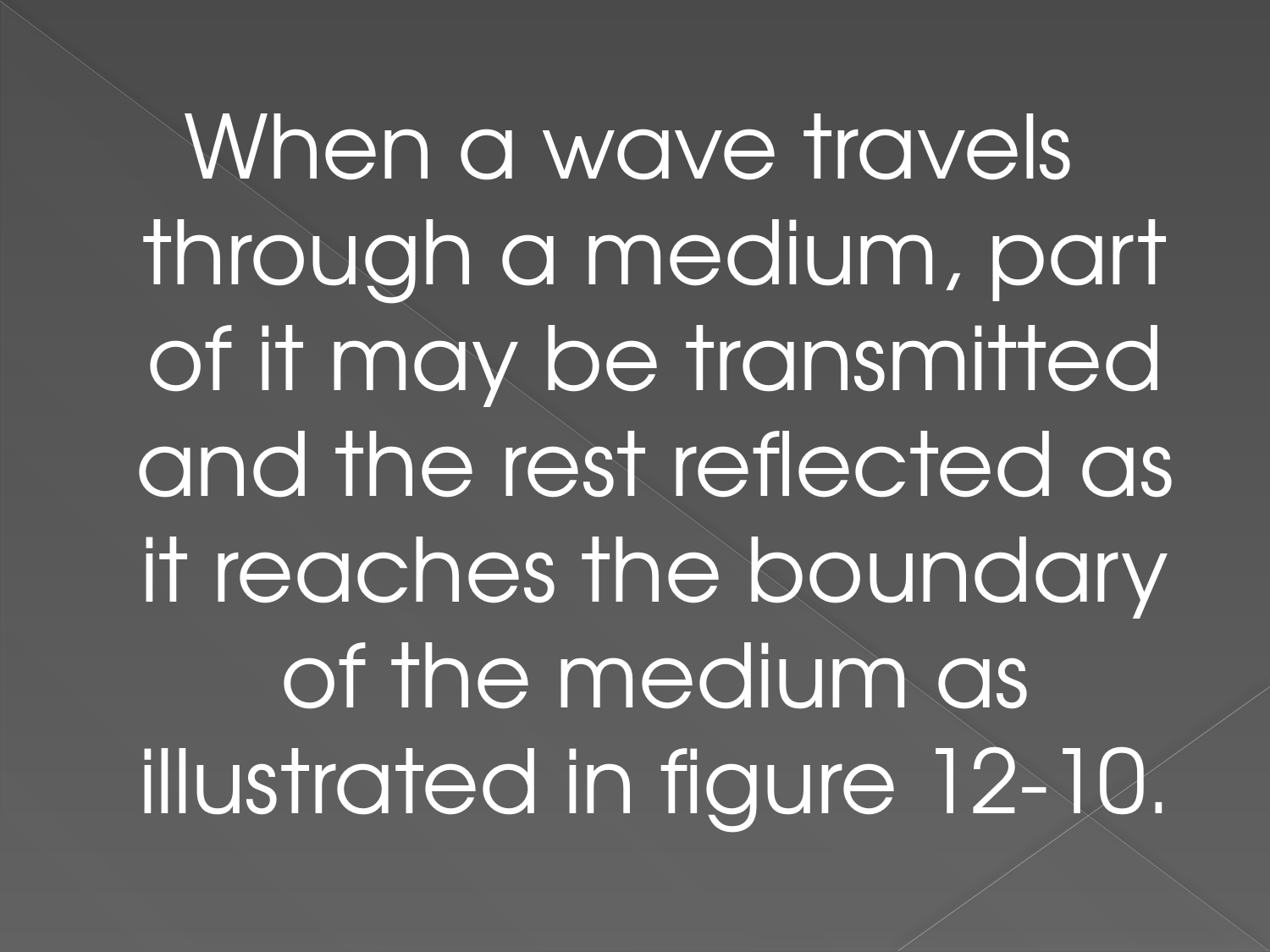

When a wave travels through a medium, part of it may be transmitted and the rest reflected as it reaches the boundary of the medium as illustrated in figure 12-10.